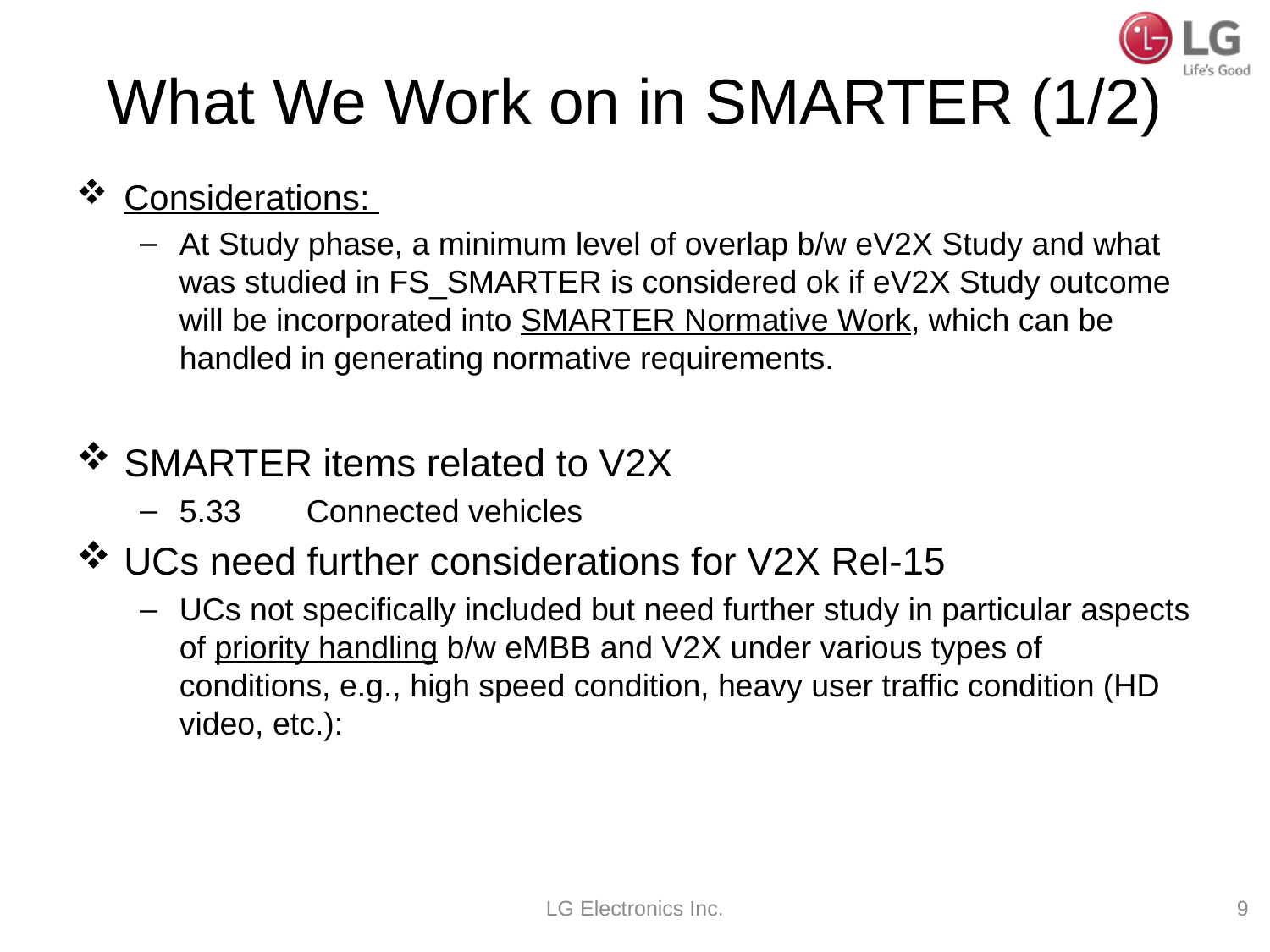

# What We Work on in SMARTER (1/2)
Considerations:
At Study phase, a minimum level of overlap b/w eV2X Study and what was studied in FS_SMARTER is considered ok if eV2X Study outcome will be incorporated into SMARTER Normative Work, which can be handled in generating normative requirements.

SMARTER items related to V2X
5.33	Connected vehicles
UCs need further considerations for V2X Rel-15
UCs not specifically included but need further study in particular aspects of priority handling b/w eMBB and V2X under various types of conditions, e.g., high speed condition, heavy user traffic condition (HD video, etc.):

LG Electronics Inc.
9